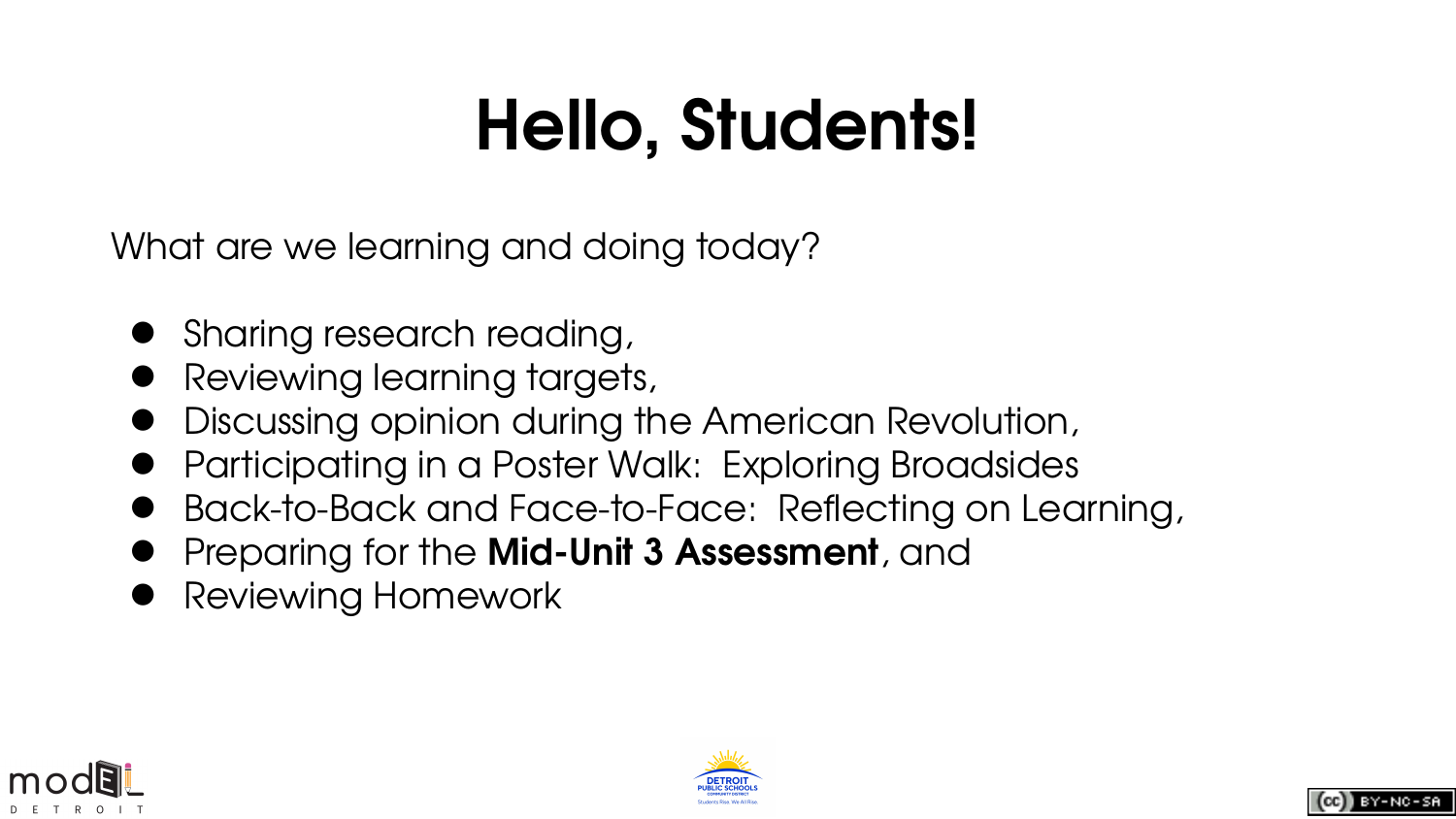

# Hello, Students!
What are we learning and doing today?

Sharing research reading,
Reviewing learning targets,
Discussing opinion during the American Revolution,
Participating in a Poster Walk:  Exploring Broadsides
Back-to-Back and Face-to-Face:  Reflecting on Learning,
Preparing for the Mid-Unit 3 Assessment, and
Reviewing Homework